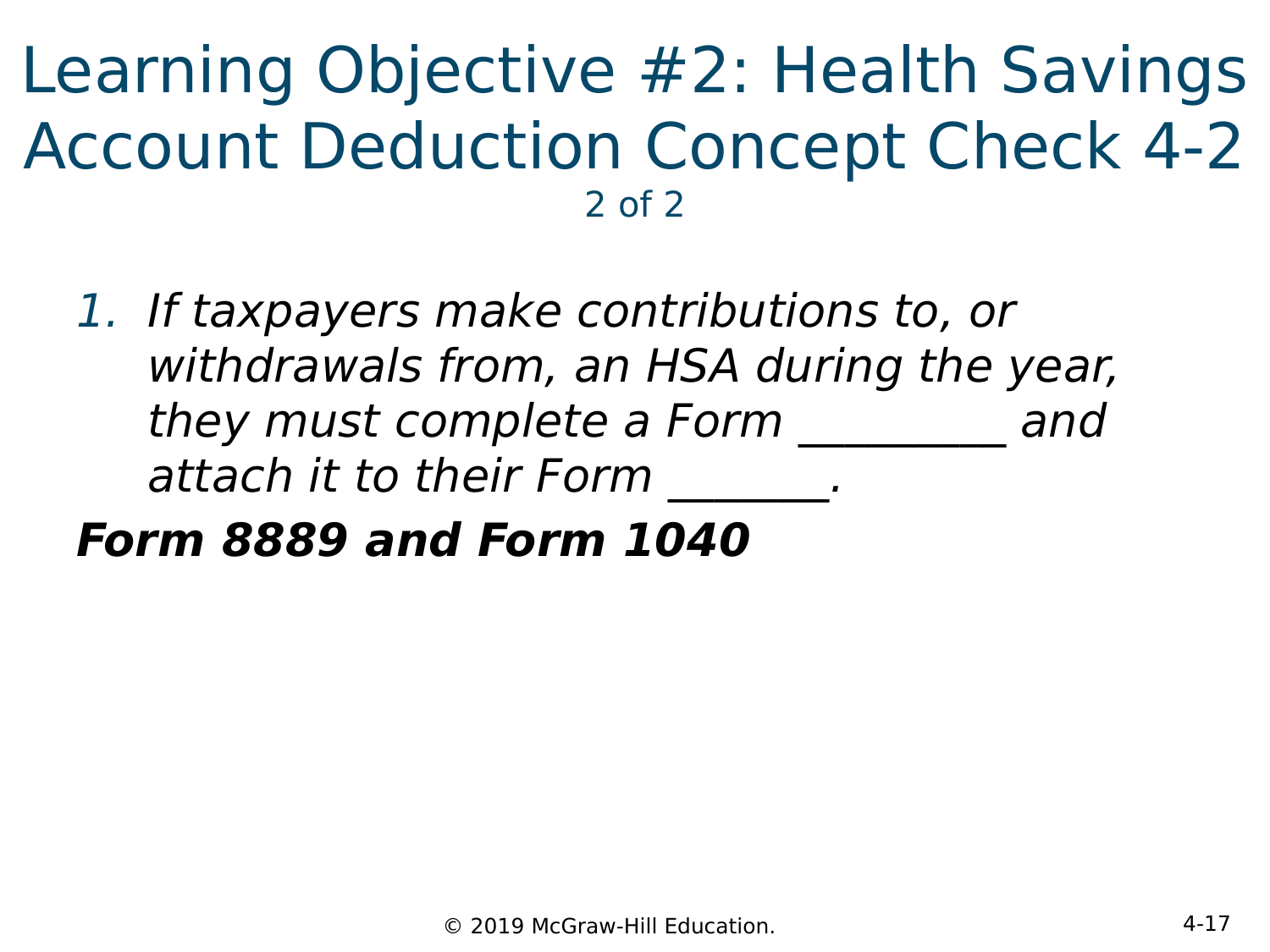

# Learning Objective #2: Health Savings Account Deduction Concept Check 4-2 2 of 2
If taxpayers make contributions to, or withdrawals from, an HSA during the year, they must complete a Form _________ and attach it to their Form _______.
Form 8889 and Form 1040